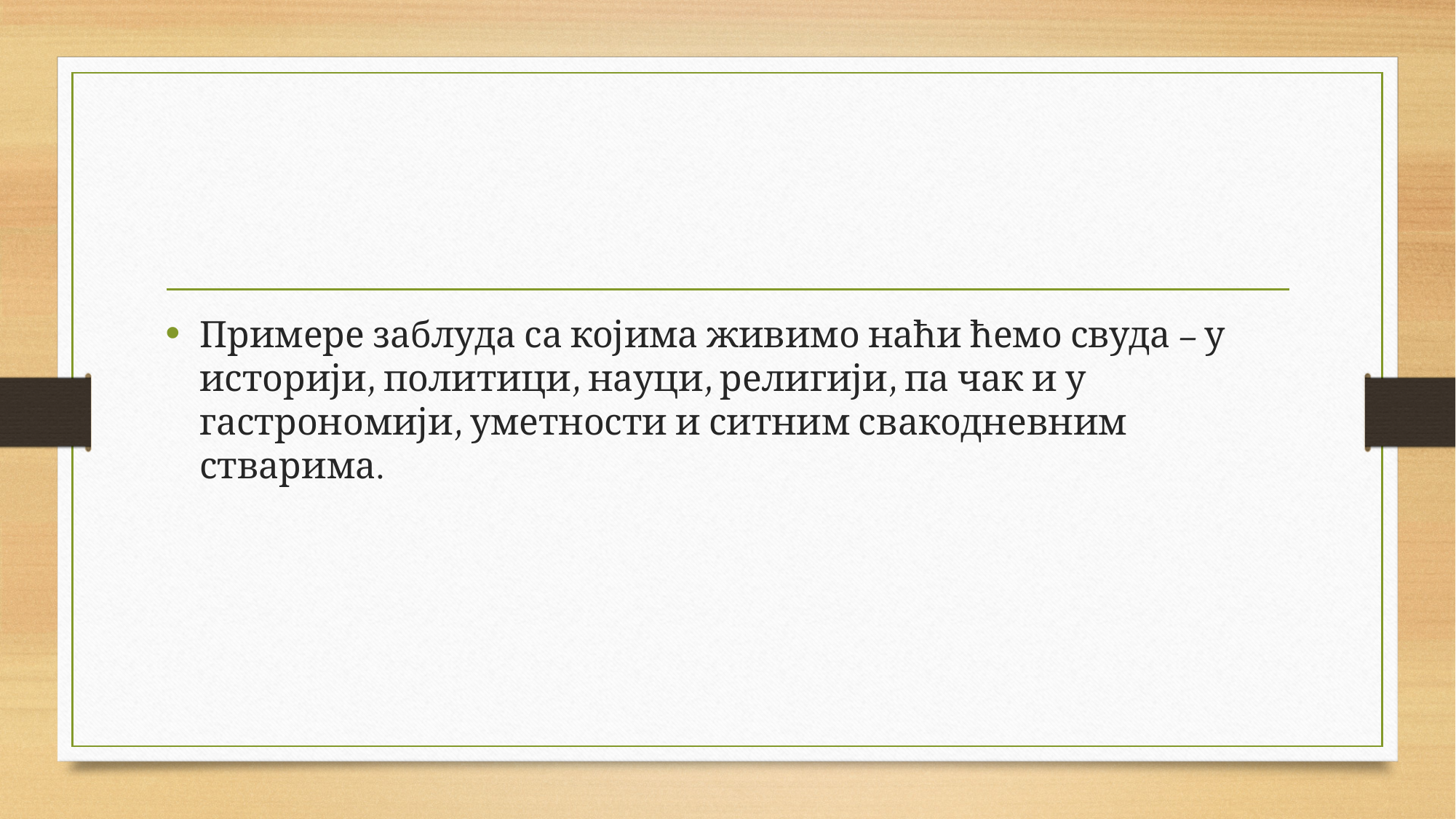

Примере заблуда са којима живимо наћи ћемо свуда – у историји, политици, науци, религији, па чак и у гастрономији, уметности и ситним свакодневним стварима.